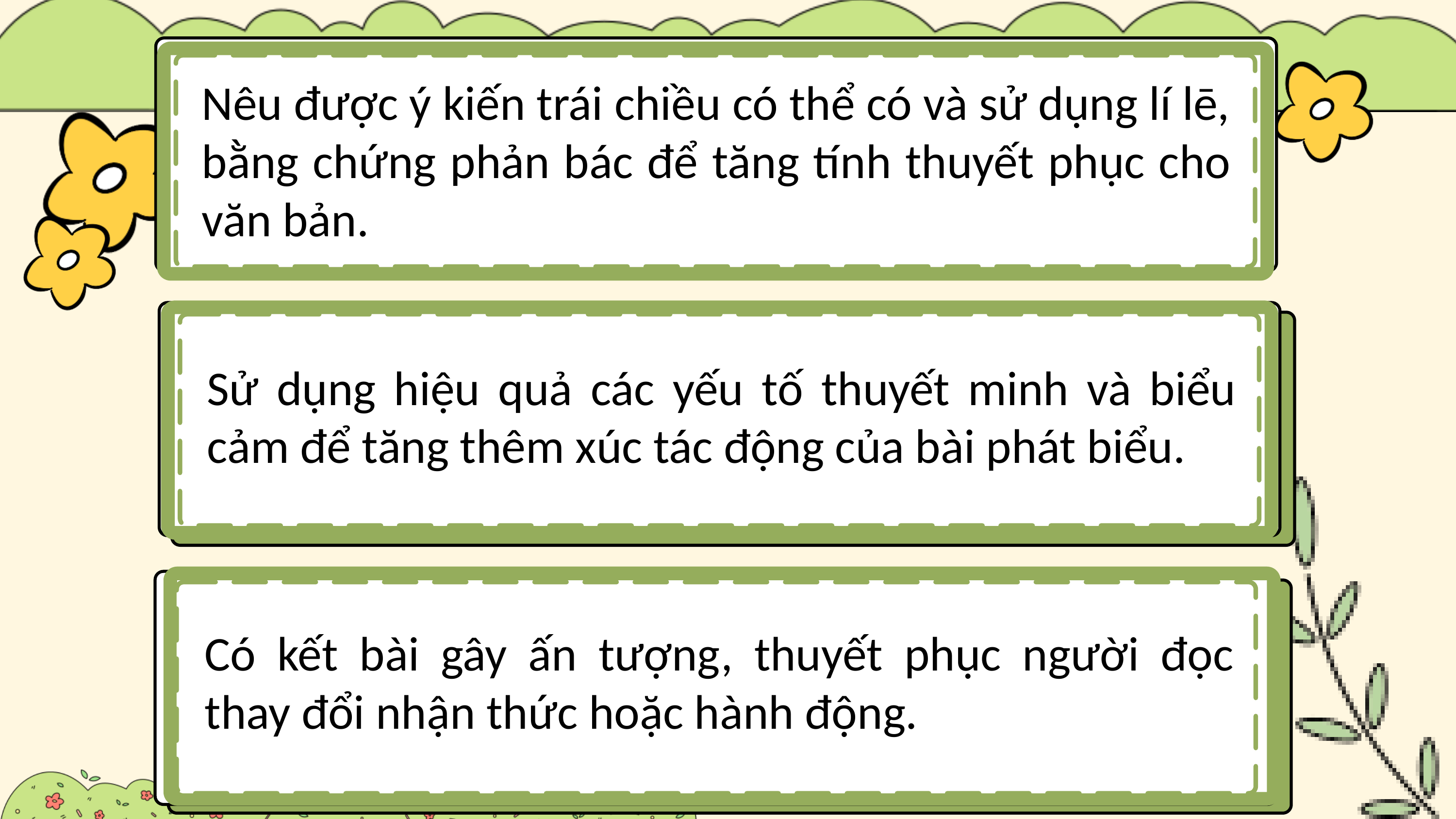

Nêu được ý kiến trái chiều có thể có và sử dụng lí lē, bằng chứng phản bác để tăng tính thuyết phục cho văn bản.

Sử dụng hiệu quả các yếu tố thuyết minh và biểu cảm để tăng thêm xúc tác động của bài phát biểu.

Có kết bài gây ấn tượng, thuyết phục người đọc thay đổi nhận thức hoặc hành động.